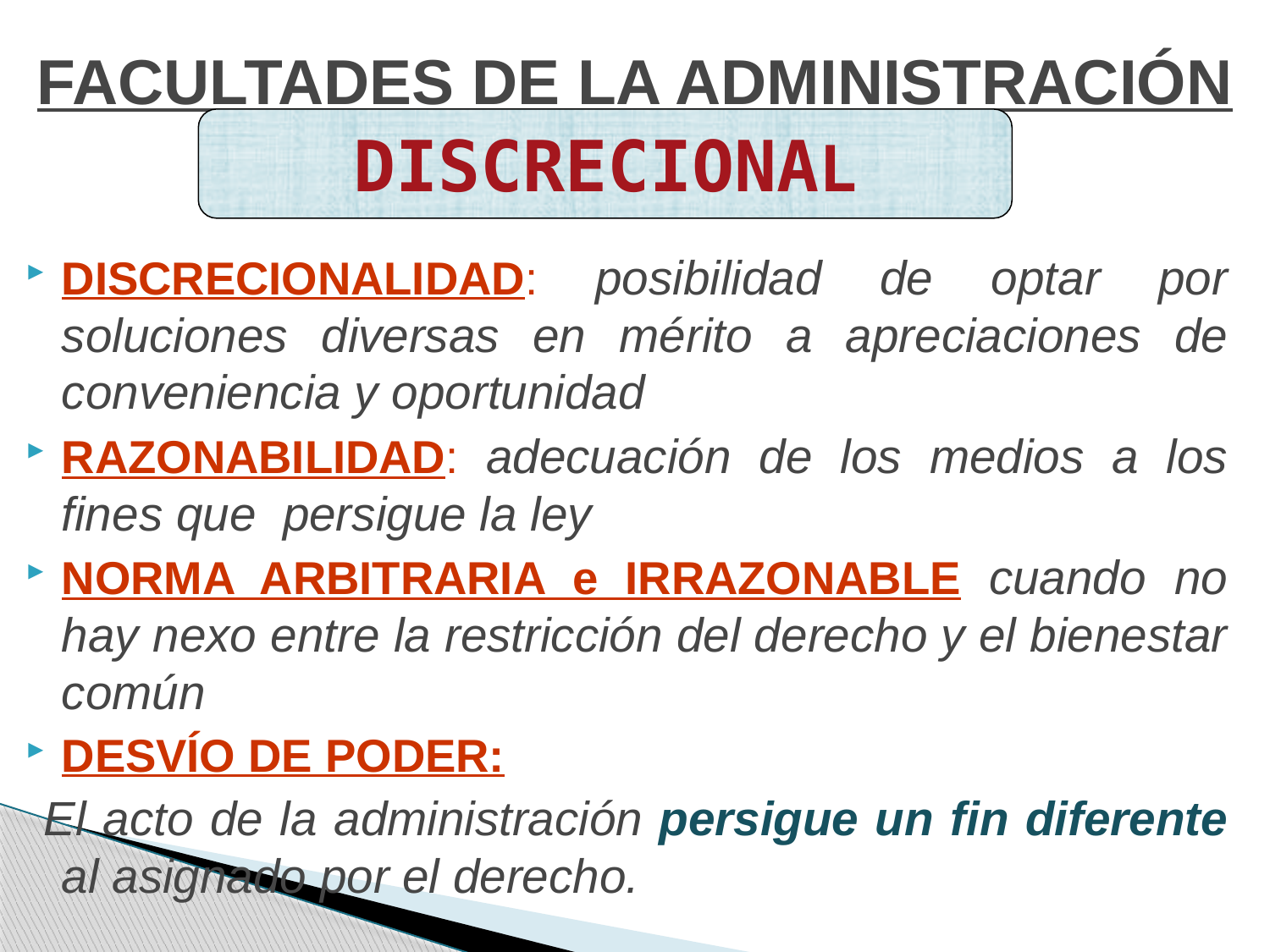

# FACULTADES DE LA ADMINISTRACIÓN
DISCRECIONAL

DISCRECIONALIDAD: posibilidad de optar por soluciones diversas en mérito a apreciaciones de conveniencia y oportunidad
RAZONABILIDAD: adecuación de los medios a los fines que  persigue la ley
NORMA ARBITRARIA e IRRAZONABLE cuando no hay nexo entre la restricción del derecho y el bienestar común
DESVÍO DE PODER:
 El acto de la administración persigue un fin diferente al asignado por el derecho.